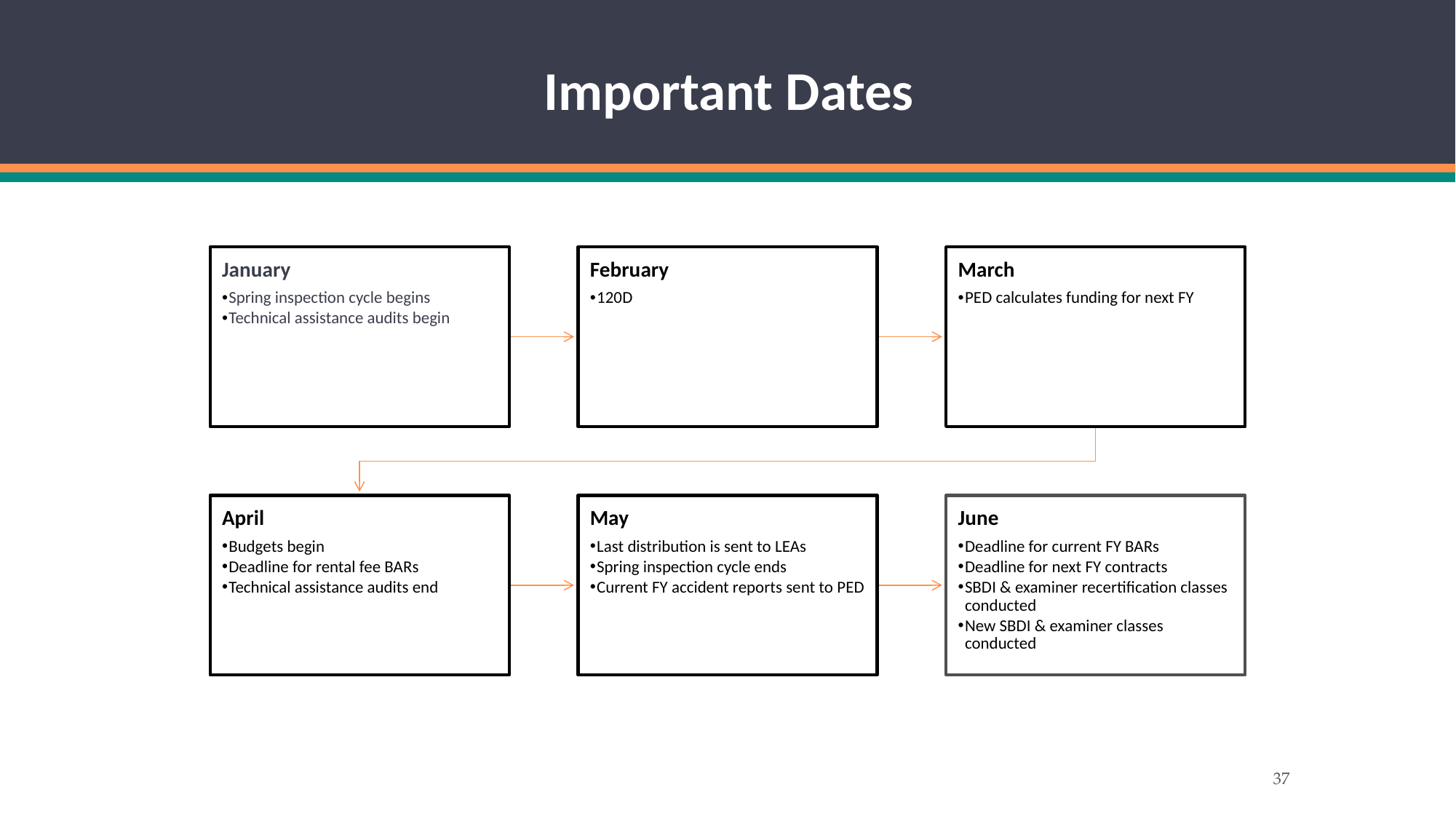

# Important Dates

January
Spring inspection cycle begins
Technical assistance audits begin

February
120D

March
PED calculates funding for next FY

April
Budgets begin
Deadline for rental fee BARs
Technical assistance audits end

May
Last distribution is sent to LEAs
Spring inspection cycle ends
Current FY accident reports sent to PED
June
Deadline for current FY BARs
Deadline for next FY contracts
SBDI & examiner recertification classes conducted
New SBDI & examiner classes conducted
37